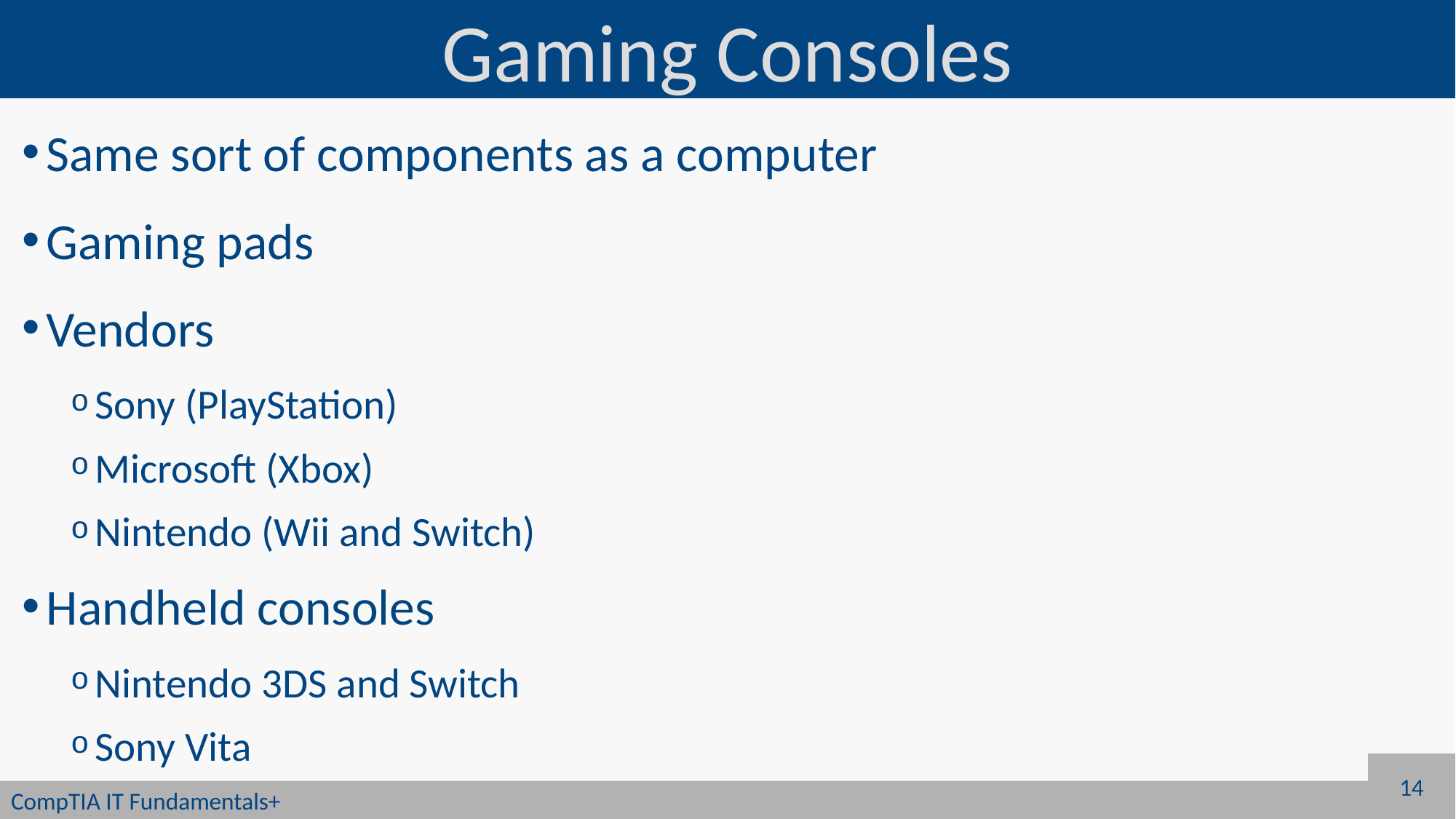

# Gaming Consoles
Same sort of components as a computer
Gaming pads
Vendors
Sony (PlayStation)
Microsoft (Xbox)
Nintendo (Wii and Switch)
Handheld consoles
Nintendo 3DS and Switch
Sony Vita
14
CompTIA IT Fundamentals+